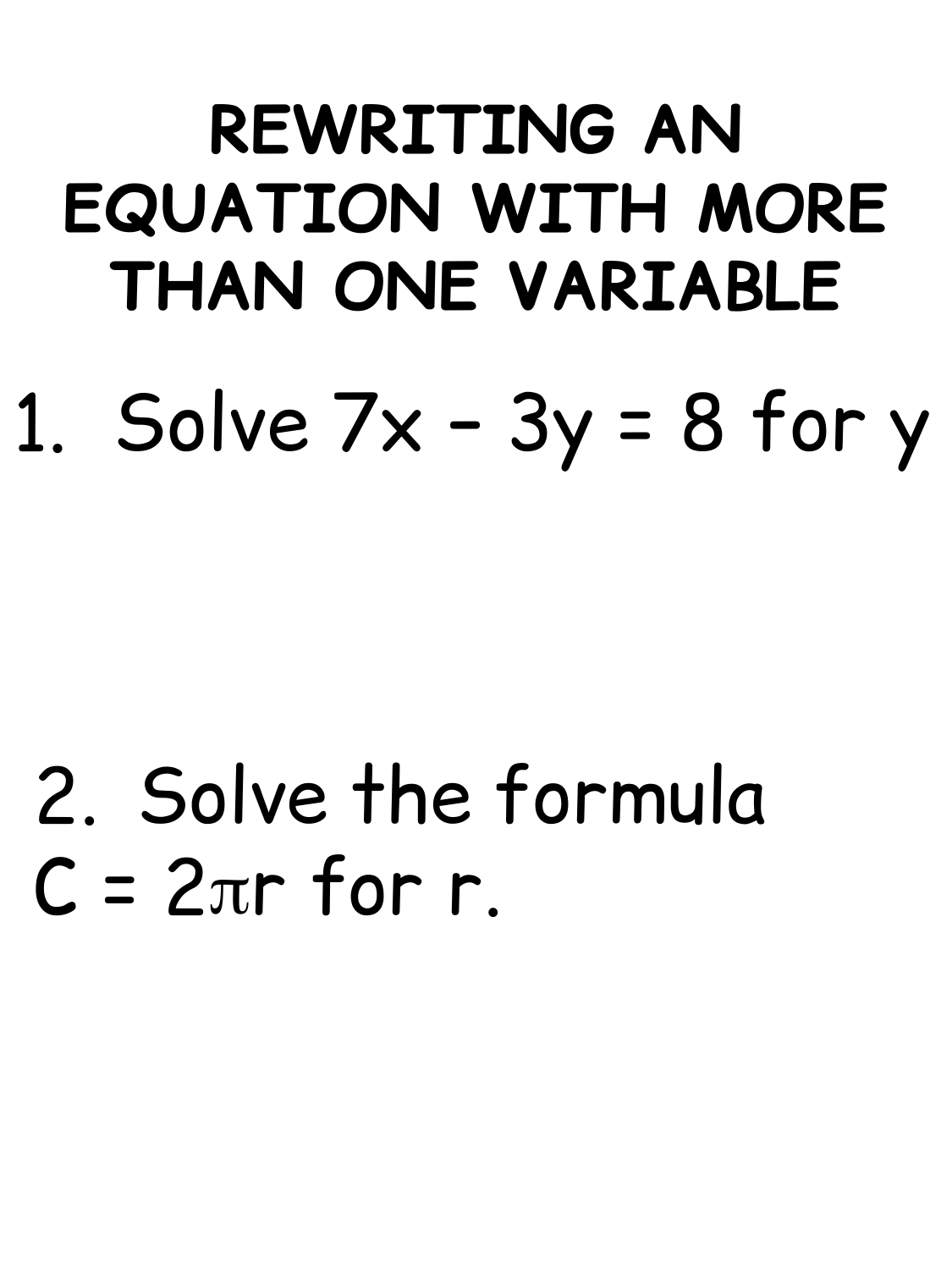

# REWRITING AN EQUATION WITH MORE THAN ONE VARIABLE
1.  Solve 7x – 3y = 8 for y
Solve the formula
C = 2πr for r.